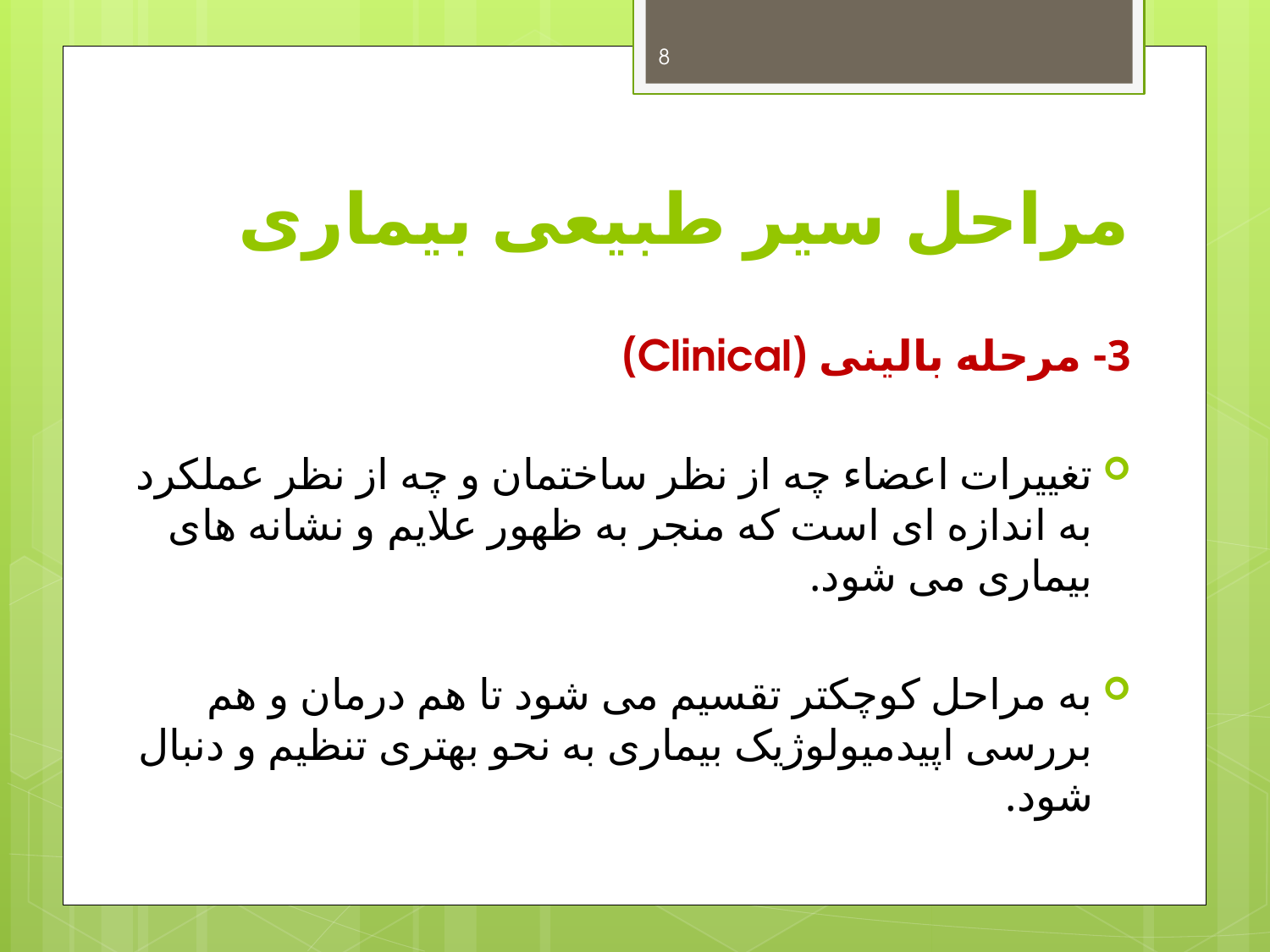

8
# مراحل سیر طبیعی بیماری
3- مرحله بالینی (Clinical)

تغییرات اعضاء چه از نظر ساختمان و چه از نظر عملکرد به اندازه ای است که منجر به ظهور علایم و نشانه های بیماری می شود.

به مراحل کوچکتر تقسیم می شود تا هم درمان و هم بررسی اپیدمیولوژیک بیماری به نحو بهتری تنظیم و دنبال شود.